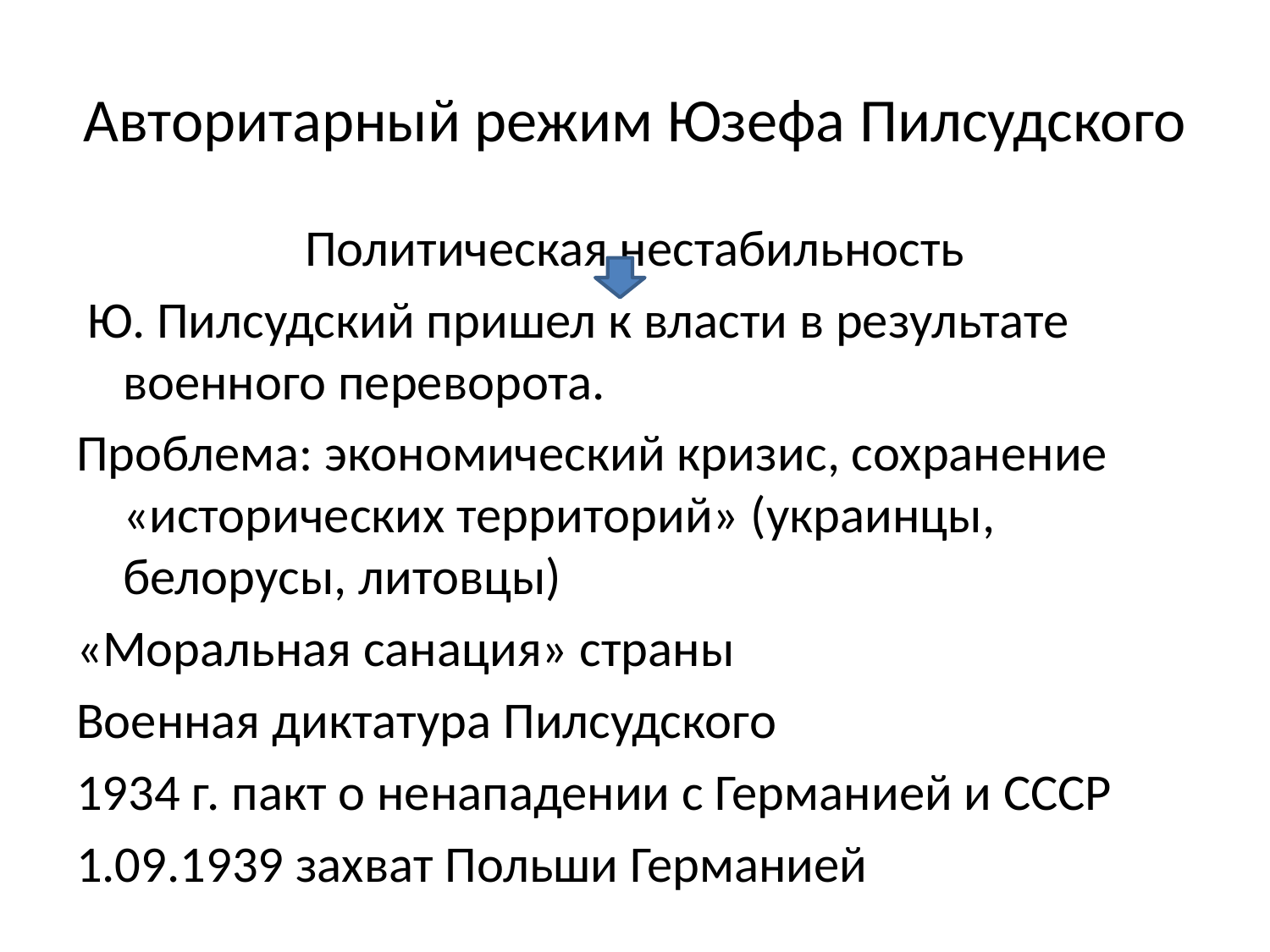

# Авторитарный режим Юзефа Пилсудского
Политическая нестабильность
 Ю. Пилсудский пришел к власти в результате военного переворота.
Проблема: экономический кризис, сохранение «исторических территорий» (украинцы, белорусы, литовцы)
«Моральная санация» страны
Военная диктатура Пилсудского
1934 г. пакт о ненападении с Германией и СССР
1.09.1939 захват Польши Германией